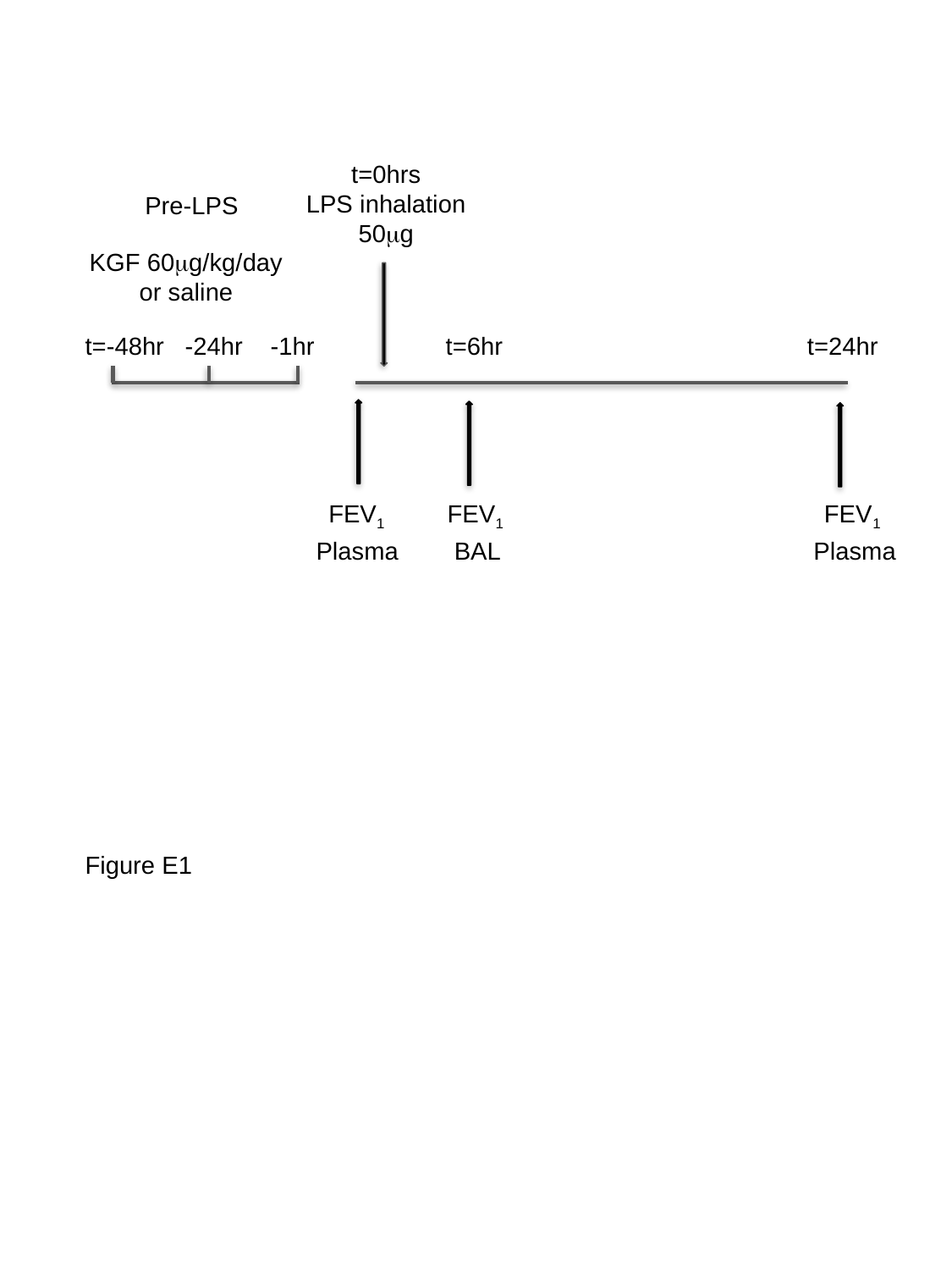

t=0hrs
LPS inhalation
50μg

t=6hr
t=24hr

Pre-LPS
KGF 60μg/kg/day or saline
t=-48hr   -24hr    -1hr
FEV1         FEV1                                              FEV1
 Plasma        BAL                                             Plasma
Figure E1